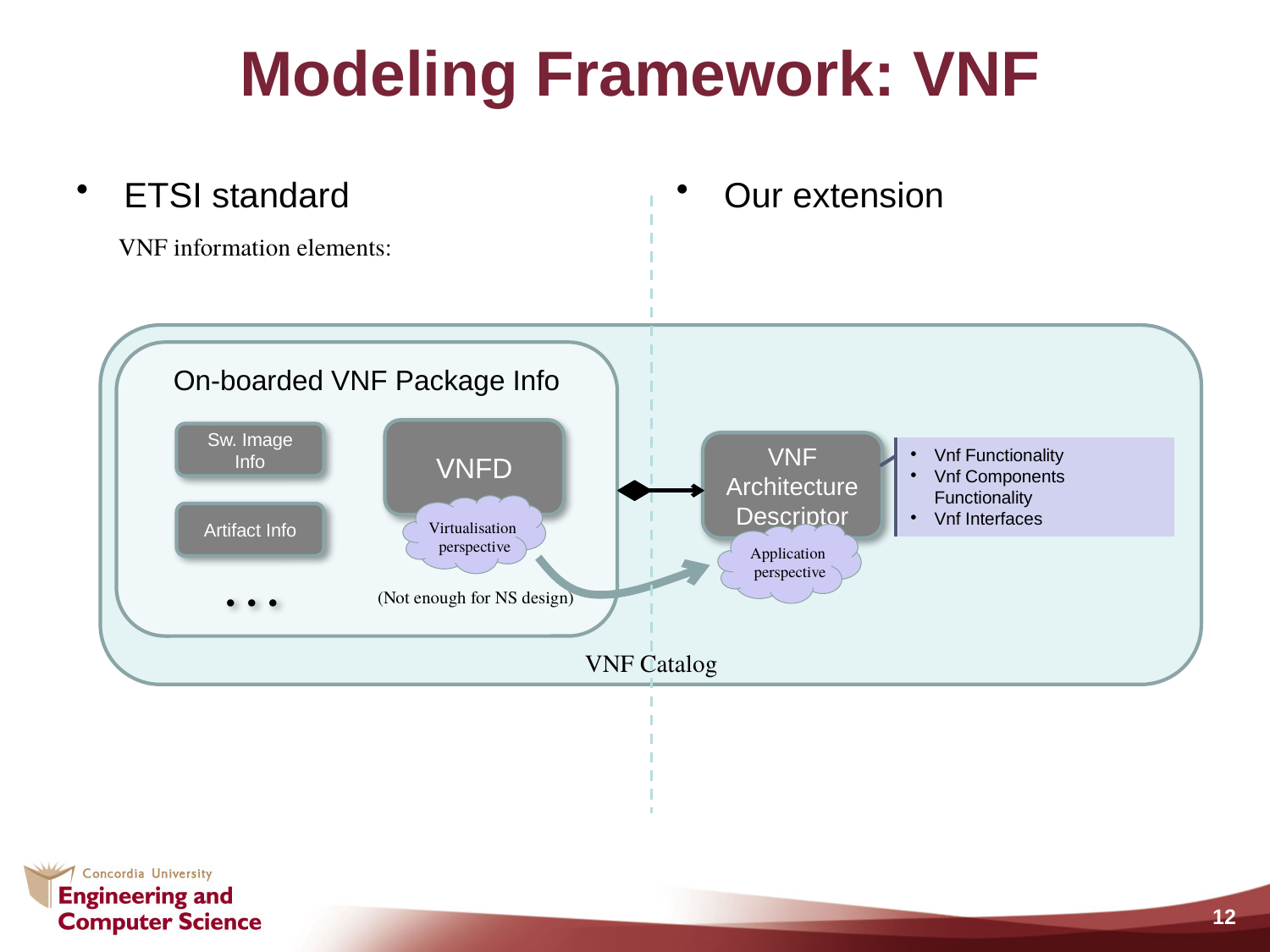

# Modeling Framework: VNF
ETSI standard
Our extension
VNF information elements:

VNF Catalog
On-boarded VNF Package Info
VNFD
Sw. Image Info
VNF
Architecture
Descriptor
Vnf Functionality
Vnf Components Functionality
Vnf Interfaces

Virtualisation
perspective
Artifact Info

Application
perspective
. . .

(Not enough for NS design)
12